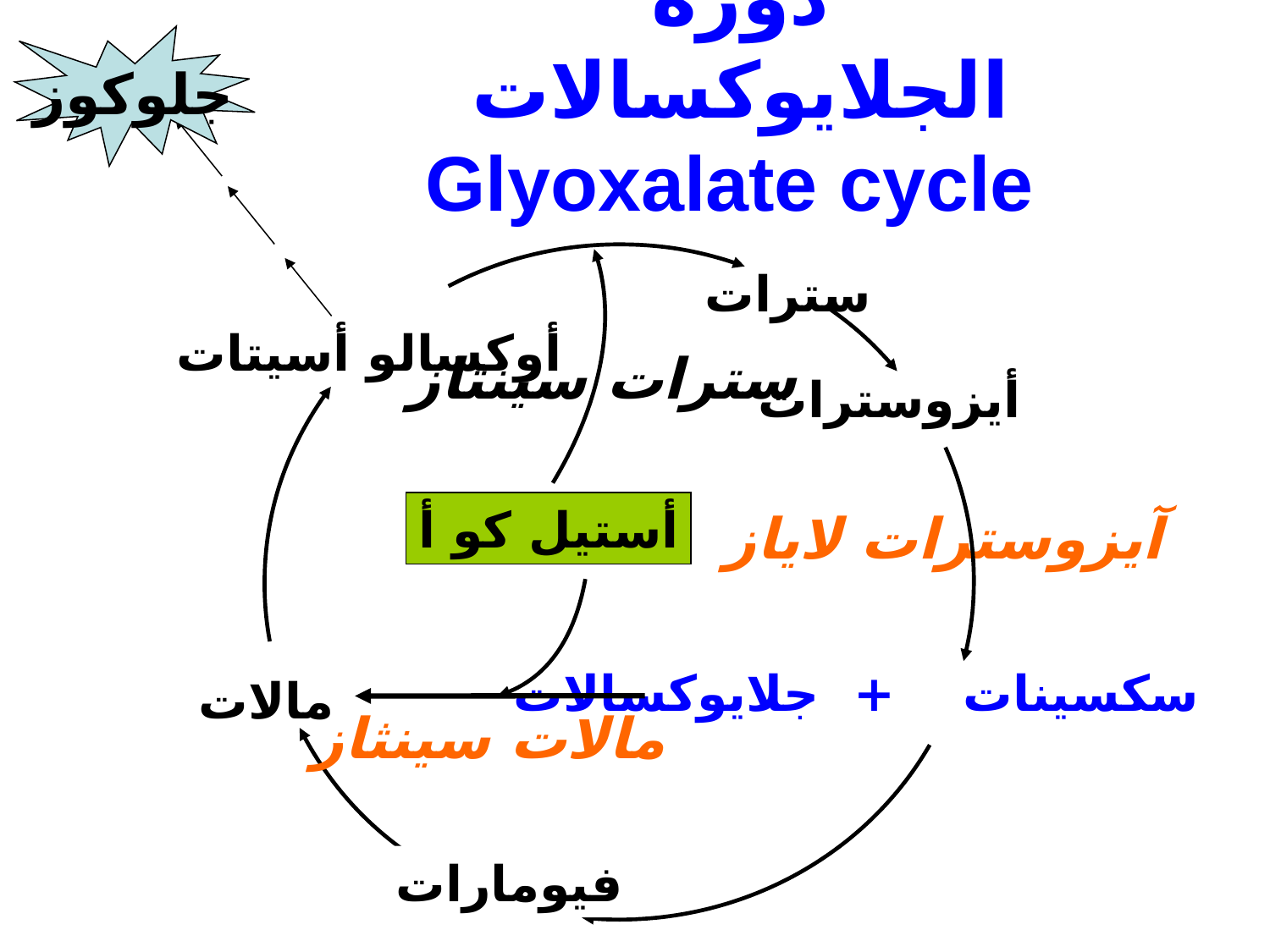

# دورة الجلايوكسالات Glyoxalate cycle
جلوكوز

سترات سينثاز

سترات

أوكسالو أسيتات
أيزوسترات

أستيل كو أ

مالات سينثاز
آيزوسترات لاياز

سكسينات    +  جلايوكسالات
مالات
فيومارات